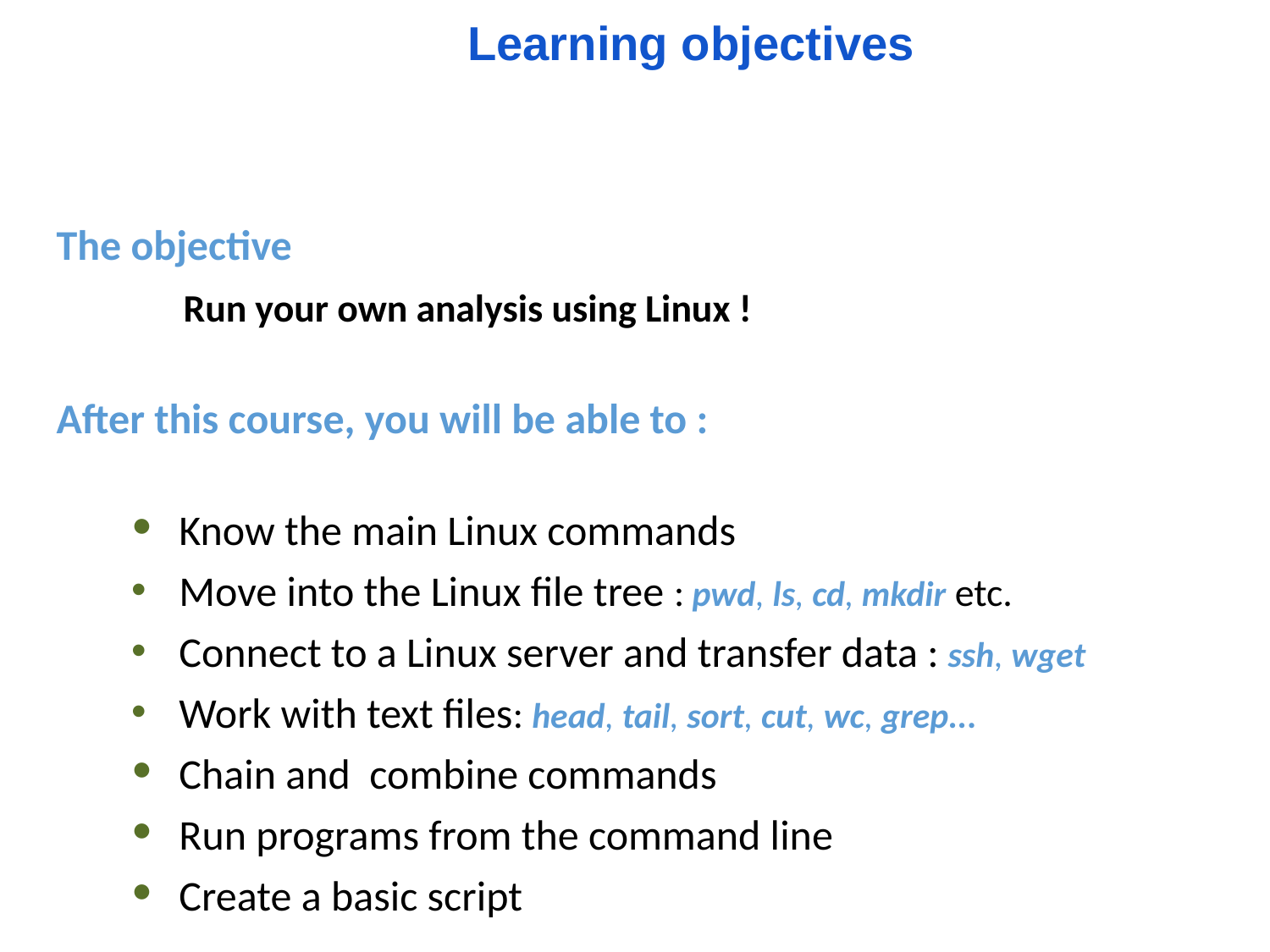

Learning objectives

The objective
	Run your own analysis using Linux !

After this course, you will be able to :

Know the main Linux commands
Move into the Linux file tree : pwd, ls, cd, mkdir etc.
Connect to a Linux server and transfer data : ssh, wget
Work with text files: head, tail, sort, cut, wc, grep...
Chain and  combine commands
Run programs from the command line
Create a basic script